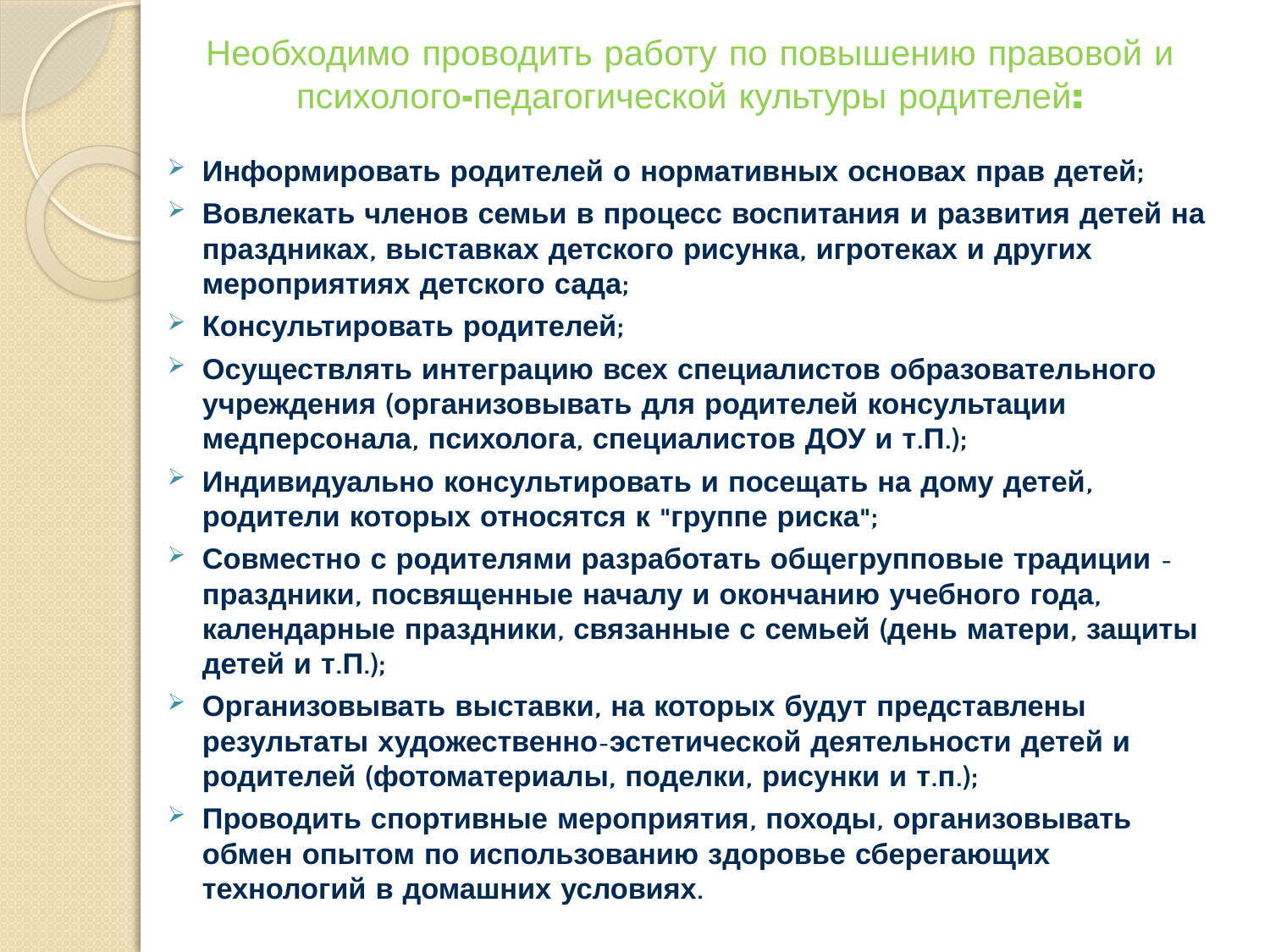

# Необходимо проводить работу по повышению правовой и психолого-педагогической культуры родителей:
Информировать родителей о нормативных основах прав детей;
Вовлекать членов семьи в процесс воспитания и развития детей на праздниках, выставках детского рисунка, игротеках и других мероприятиях детского сада;
Консультировать родителей;
Осуществлять интеграцию всех специалистов образовательного учреждения (организовывать для родителей консультации медперсонала, психолога, специалистов ДОУ и т.П.);
Индивидуально консультировать и посещать на дому детей, родители которых относятся к "группе риска";
Совместно с родителями разработать общегрупповые традиции - праздники, посвященные началу и окончанию учебного года, календарные праздники, связанные с семьей (день матери, защиты детей и т.П.);
Организовывать выставки, на которых будут представлены результаты художественно-эстетической деятельности детей и родителей (фотоматериалы, поделки, рисунки и т.п.);
Проводить спортивные мероприятия, походы, организовывать обмен опытом по использованию здоровье сберегающих технологий в домашних условиях.